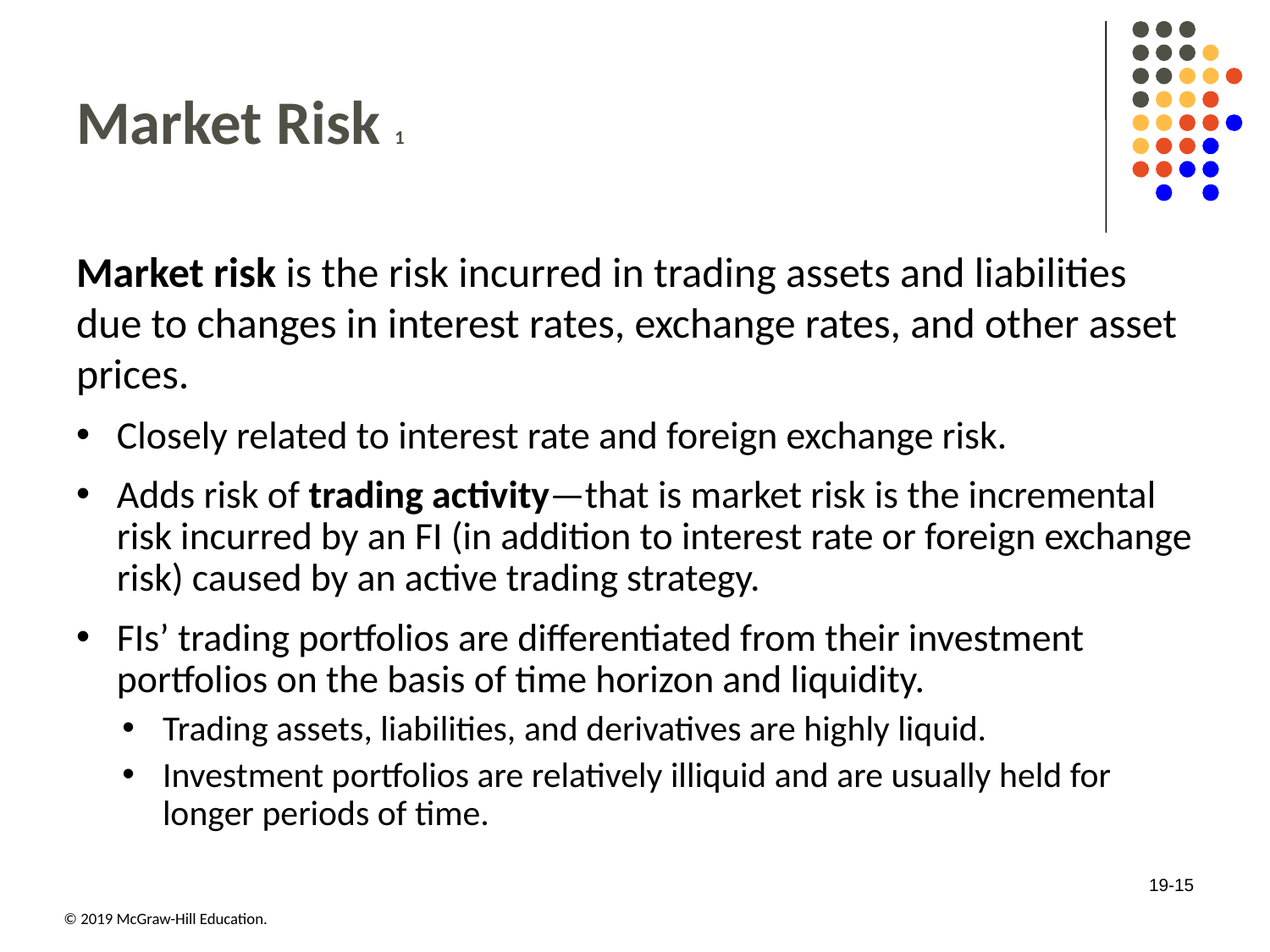

# Market Risk 1
Market risk is the risk incurred in trading assets and liabilities due to changes in interest rates, exchange rates, and other asset prices.
Closely related to interest rate and foreign exchange risk.
Adds risk of trading activity—that is market risk is the incremental risk incurred by an FI (in addition to interest rate or foreign exchange risk) caused by an active trading strategy.
FIs’ trading portfolios are differentiated from their investment portfolios on the basis of time horizon and liquidity.
Trading assets, liabilities, and derivatives are highly liquid.
Investment portfolios are relatively illiquid and are usually held for longer periods of time.
19-15